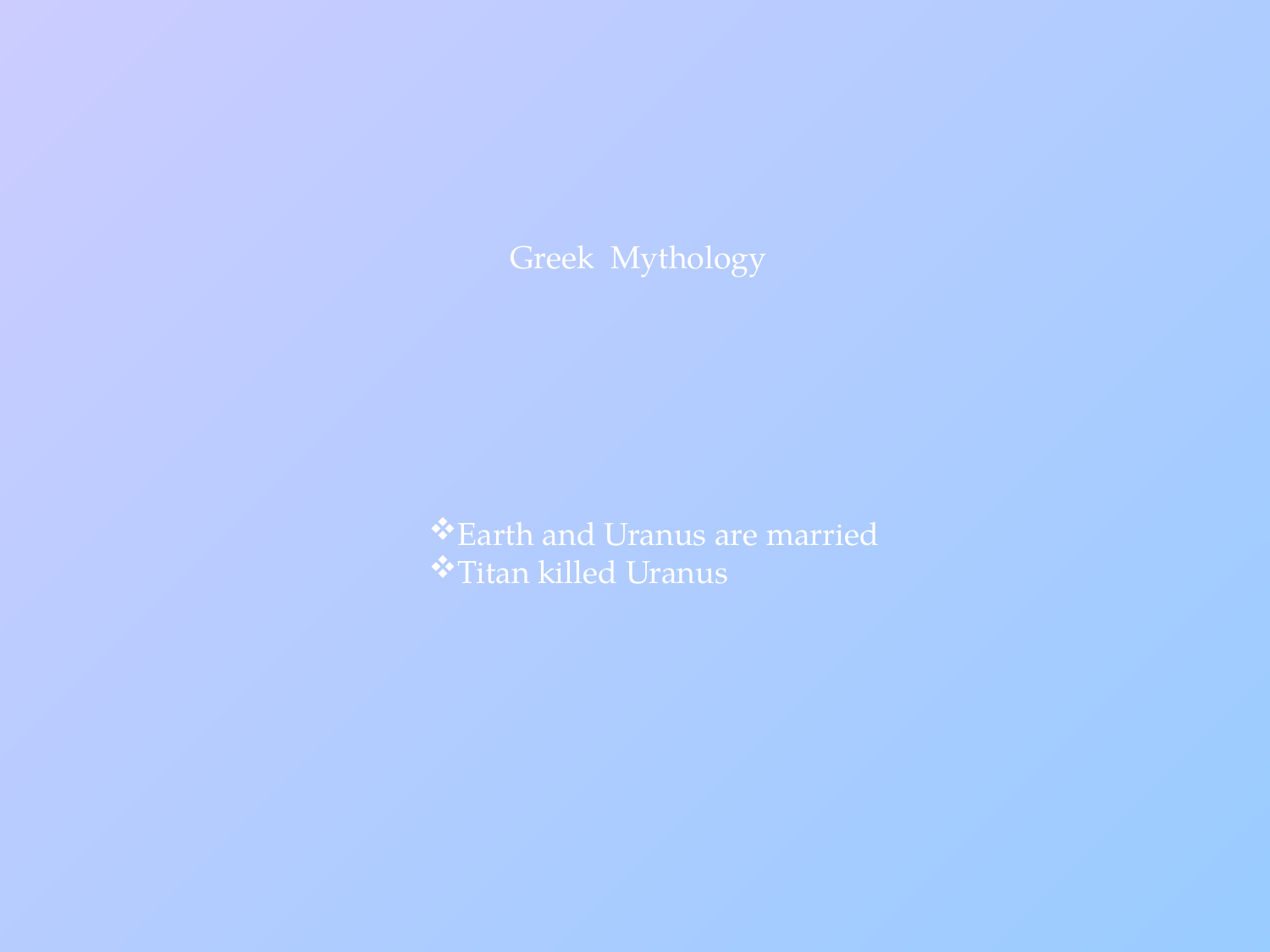

Greek  Mythology
Earth and Uranus are married
Titan killed Uranus